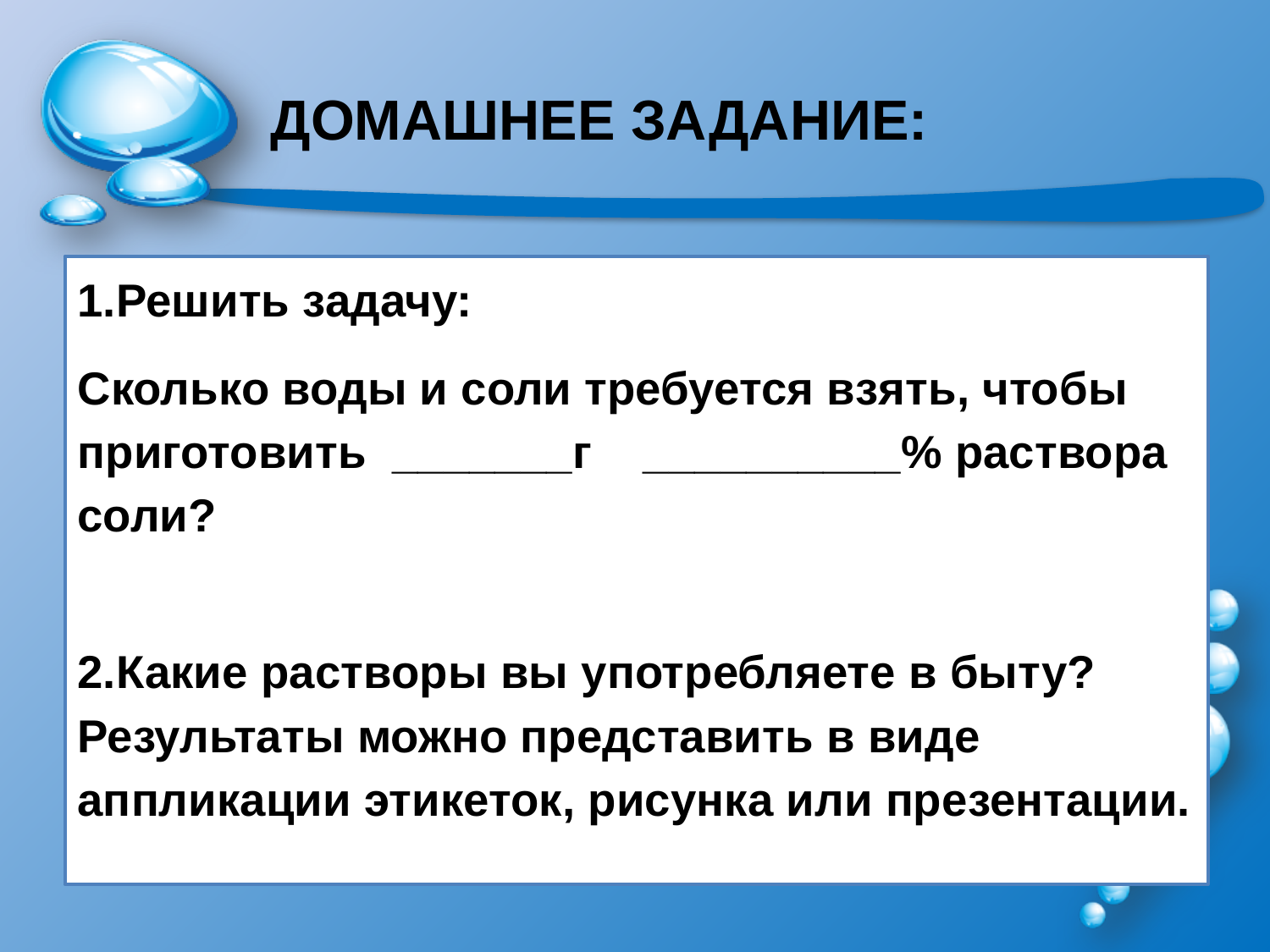

# Домашнее задание:
1.Решить задачу:
Сколько воды и соли требуется взять, чтобы приготовить  _______г    __________% раствора соли?

2.Какие растворы вы употребляете в быту? Результаты можно представить в виде аппликации этикеток, рисунка или презентации.